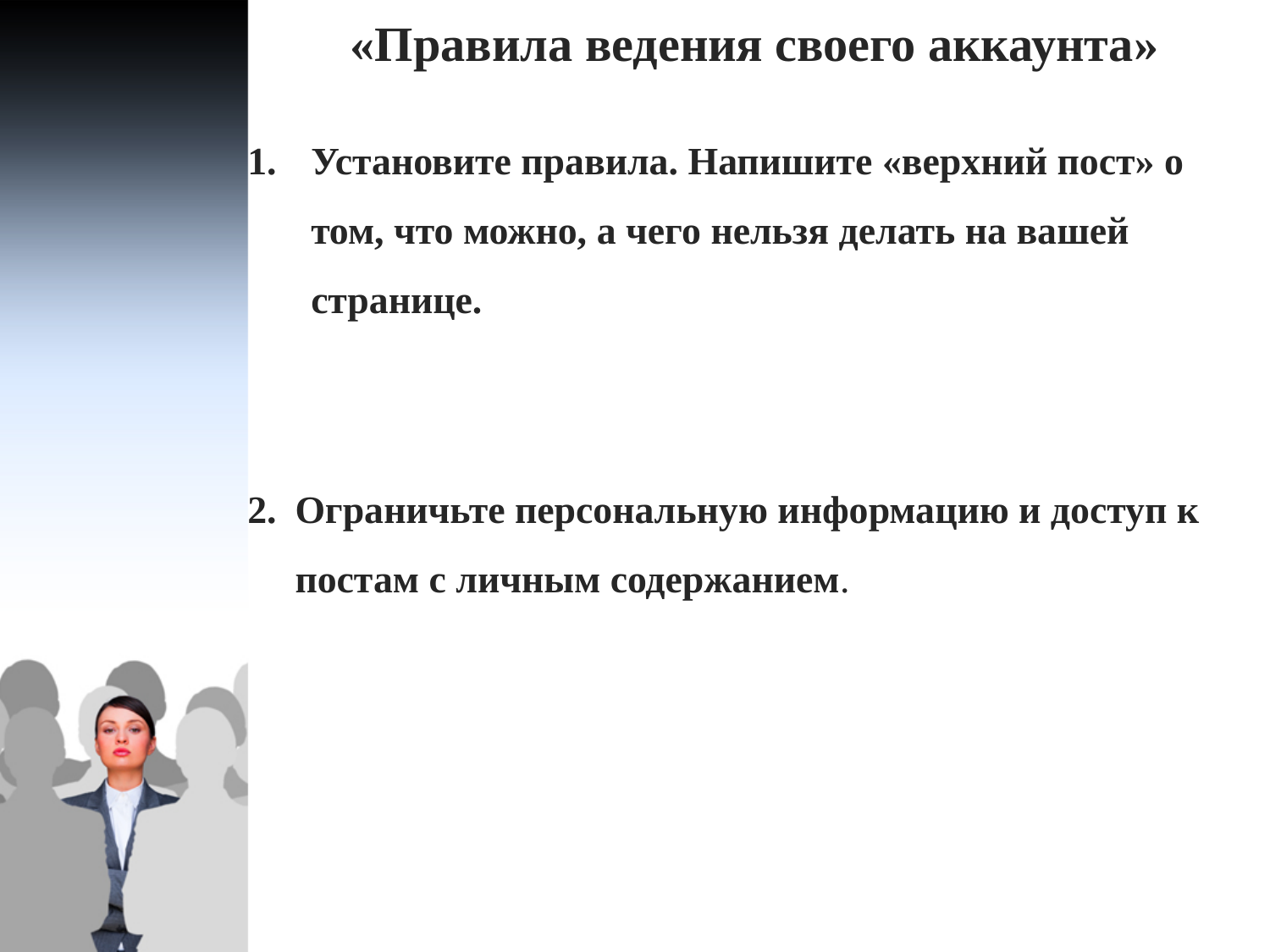

«Правила ведения своего аккаунта»
Установите правила. Напишите «верхний пост» о том, что можно, а чего нельзя делать на вашей странице.

Ограничьте персональную информацию и доступ к постам с личным содержанием.